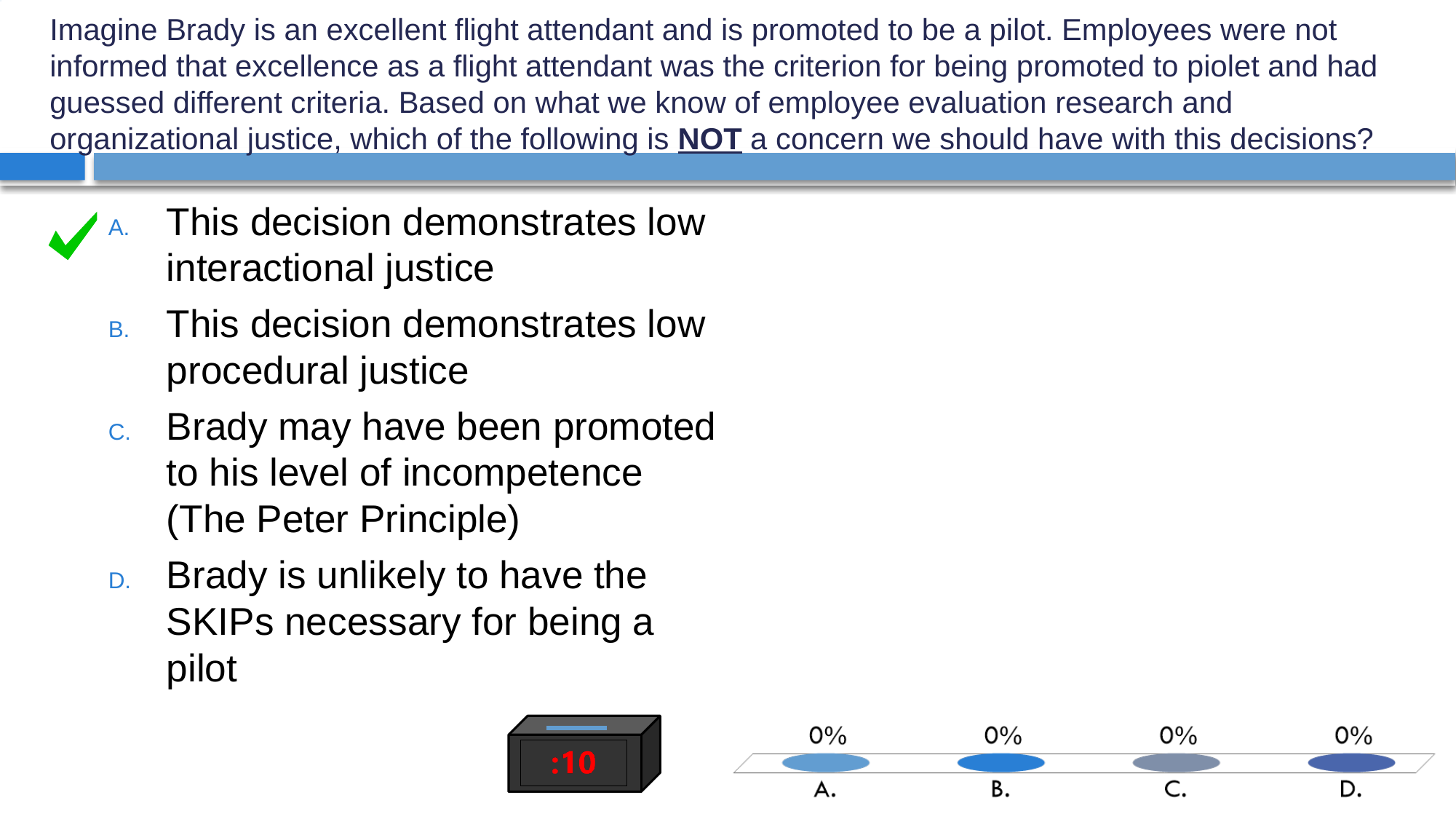

# Imagine Brady is an excellent flight attendant and is promoted to be a pilot. Employees were not informed that excellence as a flight attendant was the criterion for being promoted to piolet and had guessed different criteria. Based on what we know of employee evaluation research and organizational justice, which of the following is NOT a concern we should have with this decisions?
This decision demonstrates low interactional justice
This decision demonstrates low procedural justice
Brady may have been promoted to his level of incompetence (The Peter Principle)
Brady is unlikely to have the SKIPs necessary for being a pilot